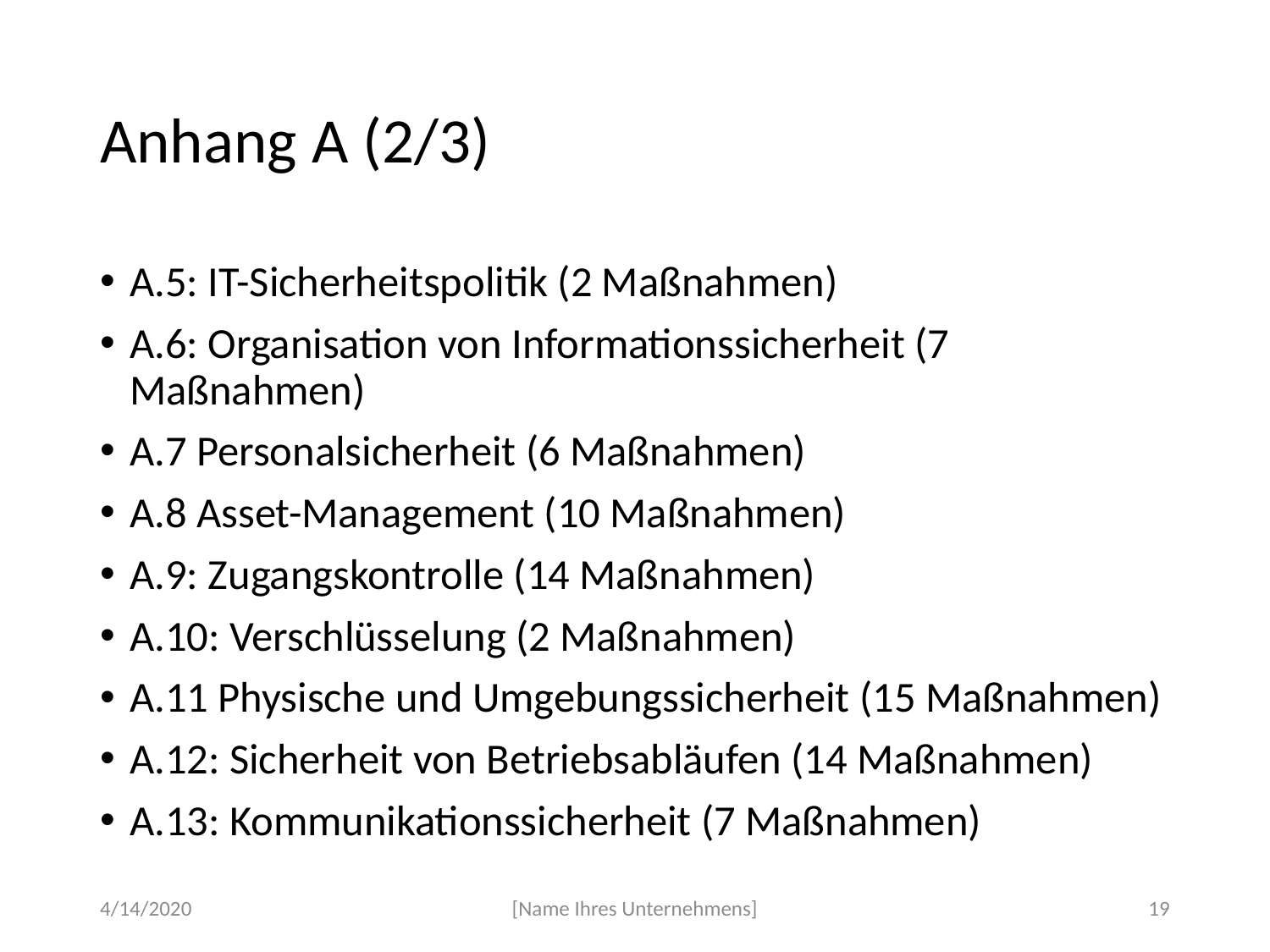

# Anhang A (2/3)
A.5: IT-Sicherheitspolitik (2 Maßnahmen)
A.6: Organisation von Informationssicherheit (7 Maßnahmen)
A.7 Personalsicherheit (6 Maßnahmen)
A.8 Asset-Management (10 Maßnahmen)
A.9: Zugangskontrolle (14 Maßnahmen)
A.10: Verschlüsselung (2 Maßnahmen)
A.11 Physische und Umgebungssicherheit (15 Maßnahmen)
A.12: Sicherheit von Betriebsabläufen (14 Maßnahmen)
A.13: Kommunikationssicherheit (7 Maßnahmen)
4/14/2020
[Name Ihres Unternehmens]
19